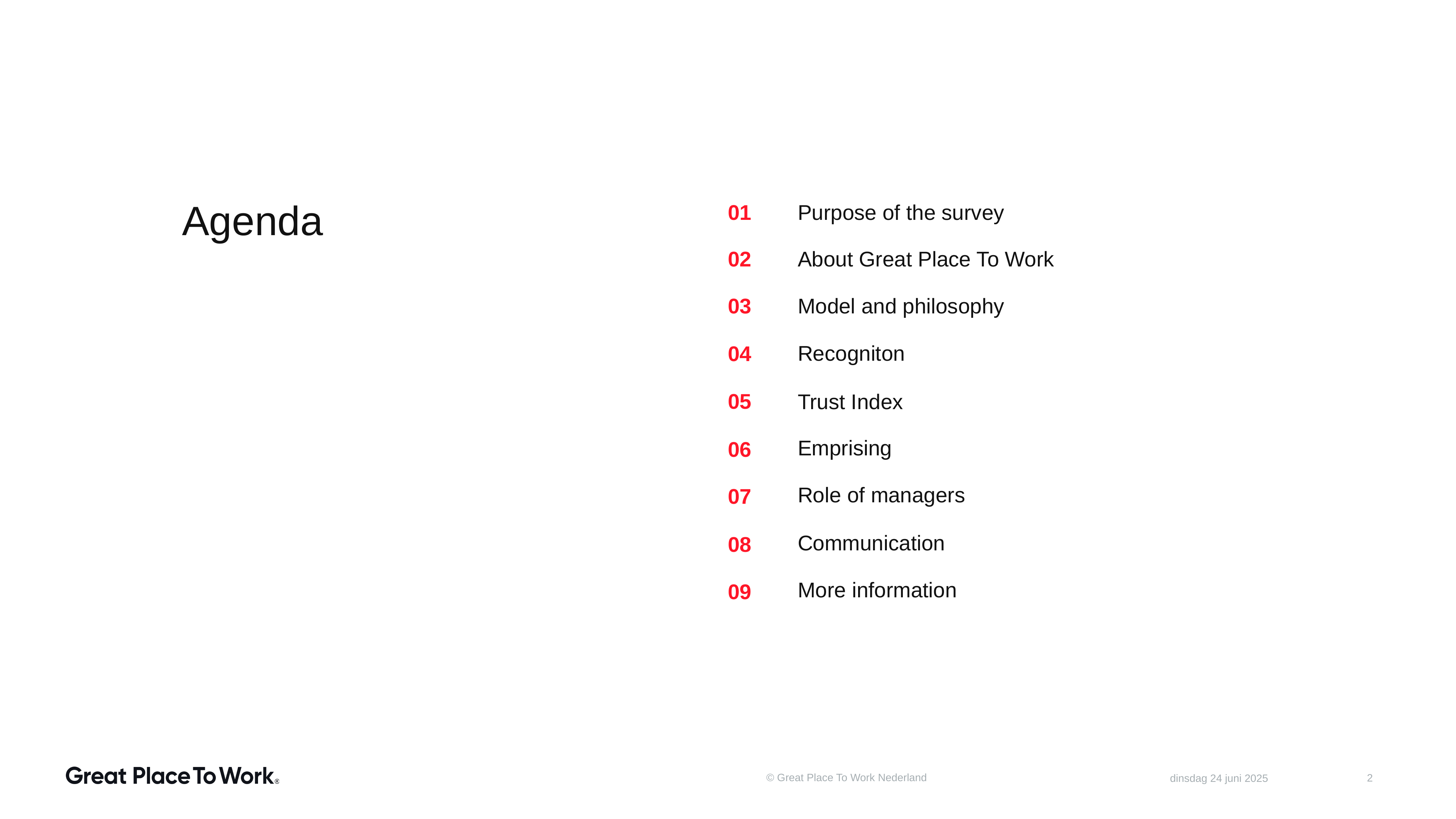

01
Purpose of the survey
02
About Great Place To Work
03
Model and philosophy
Recogniton
04
05
Trust Index
Emprising
06
Role of managers
07
Communication
08
More information
09
© Great Place To Work Nederland
2
dinsdag 24 juni 2025